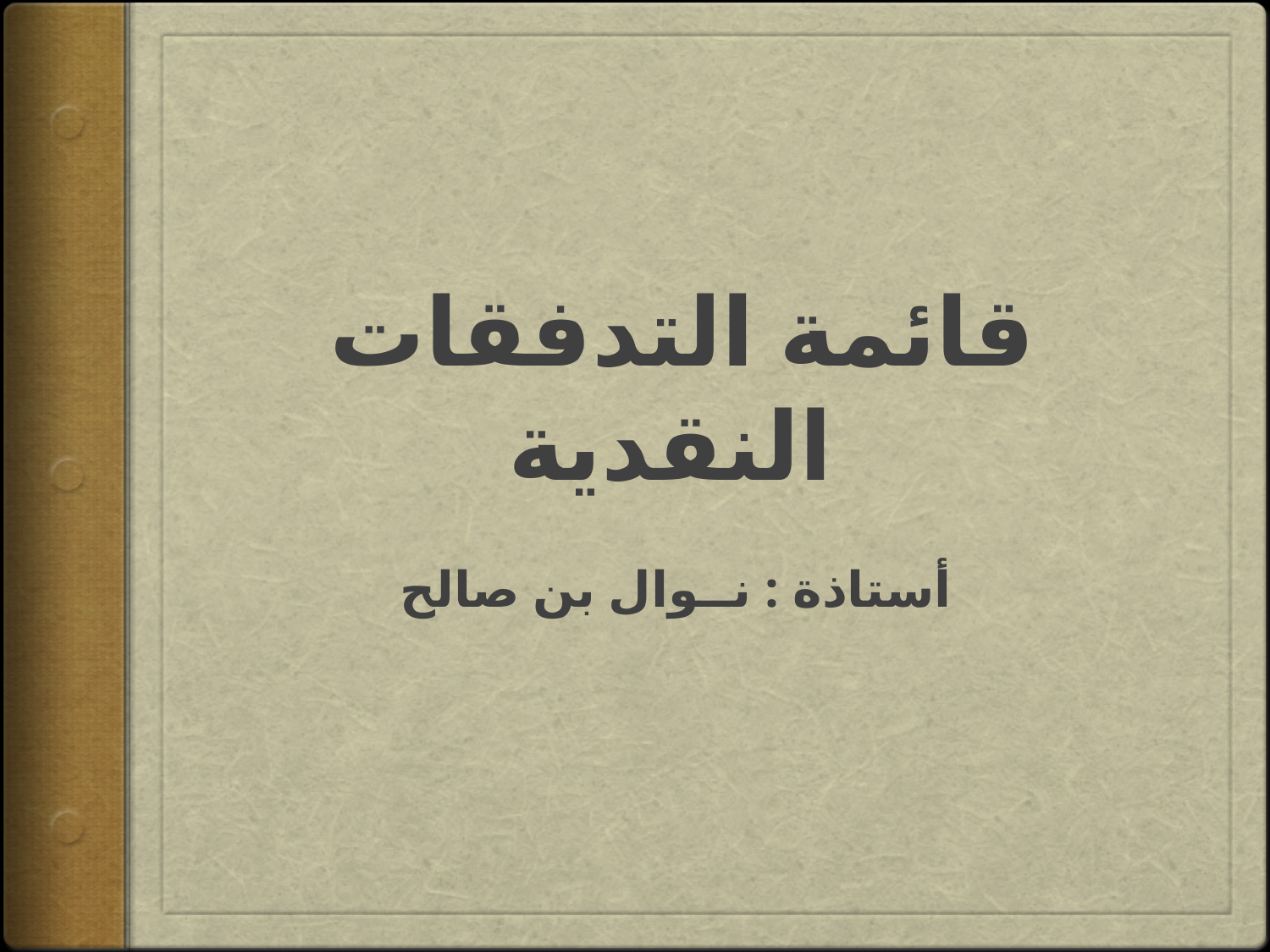

# قائمة التدفقات النقدية

أستاذة : نــوال بن صالح